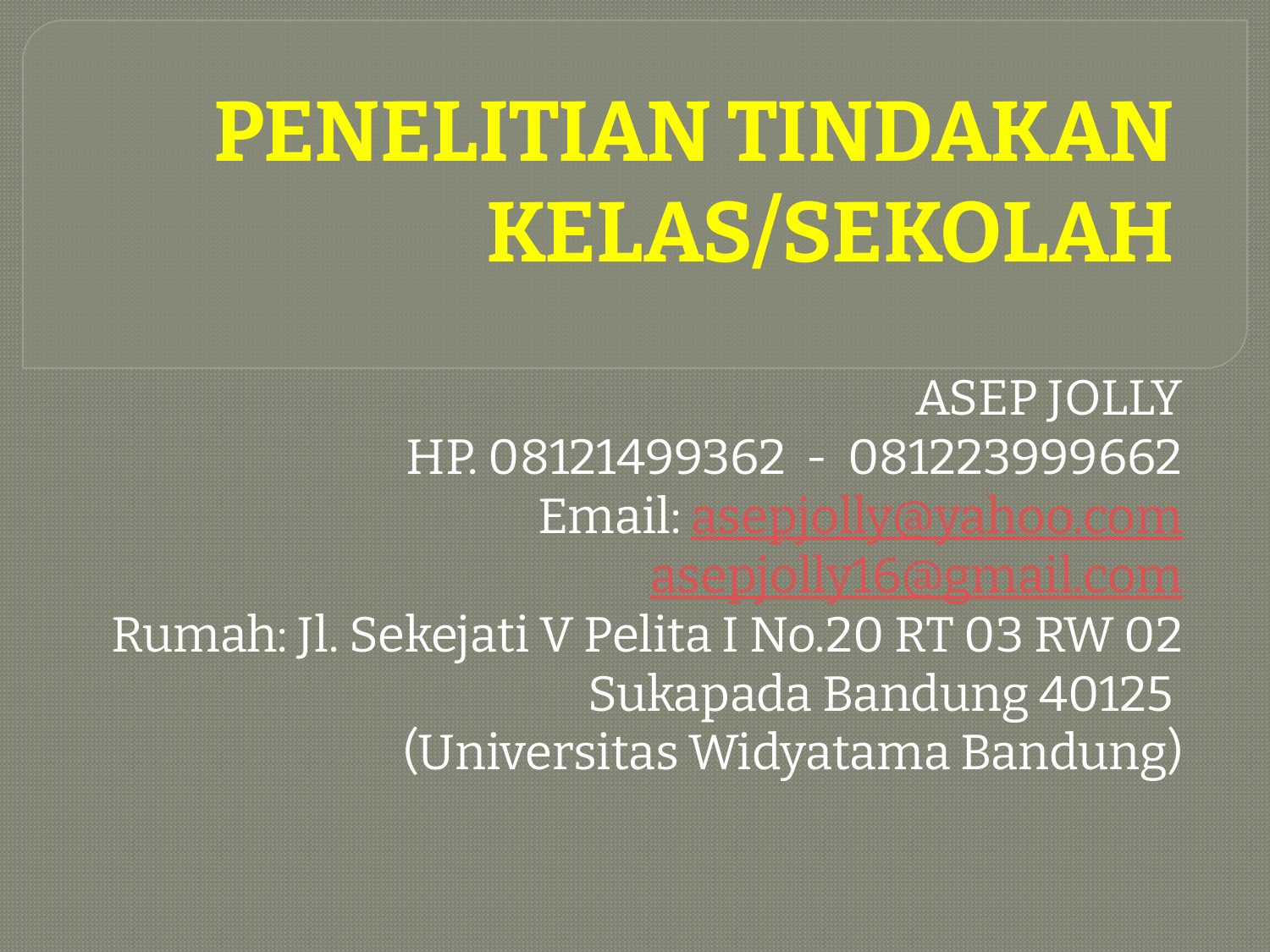

# PENELITIAN TINDAKAN KELAS/SEKOLAH
ASEP JOLLY
HP. 08121499362  -  081223999662
Email: asepjolly@yahoo.com
              asepjolly16@gmail.com
Rumah: Jl. Sekejati V Pelita I No.20 RT 03 RW 02 Sukapada Bandung 40125
(Universitas Widyatama Bandung)